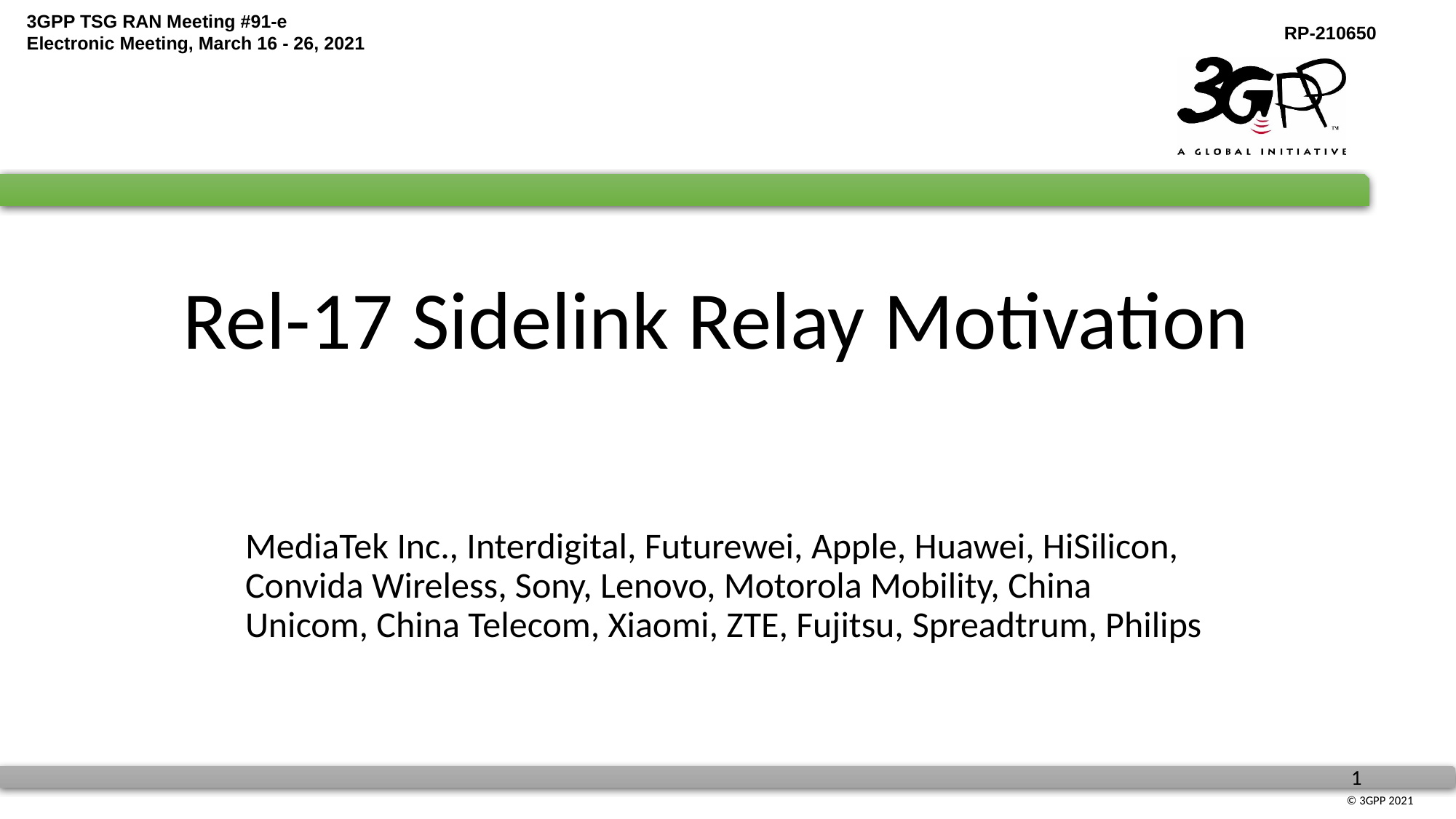

# Rel-17 Sidelink Relay Motivation
MediaTek Inc., Interdigital, Futurewei, Apple, Huawei, HiSilicon, Convida Wireless, Sony, Lenovo, Motorola Mobility, China Unicom, China Telecom, Xiaomi, ZTE, Fujitsu, Spreadtrum, Philips